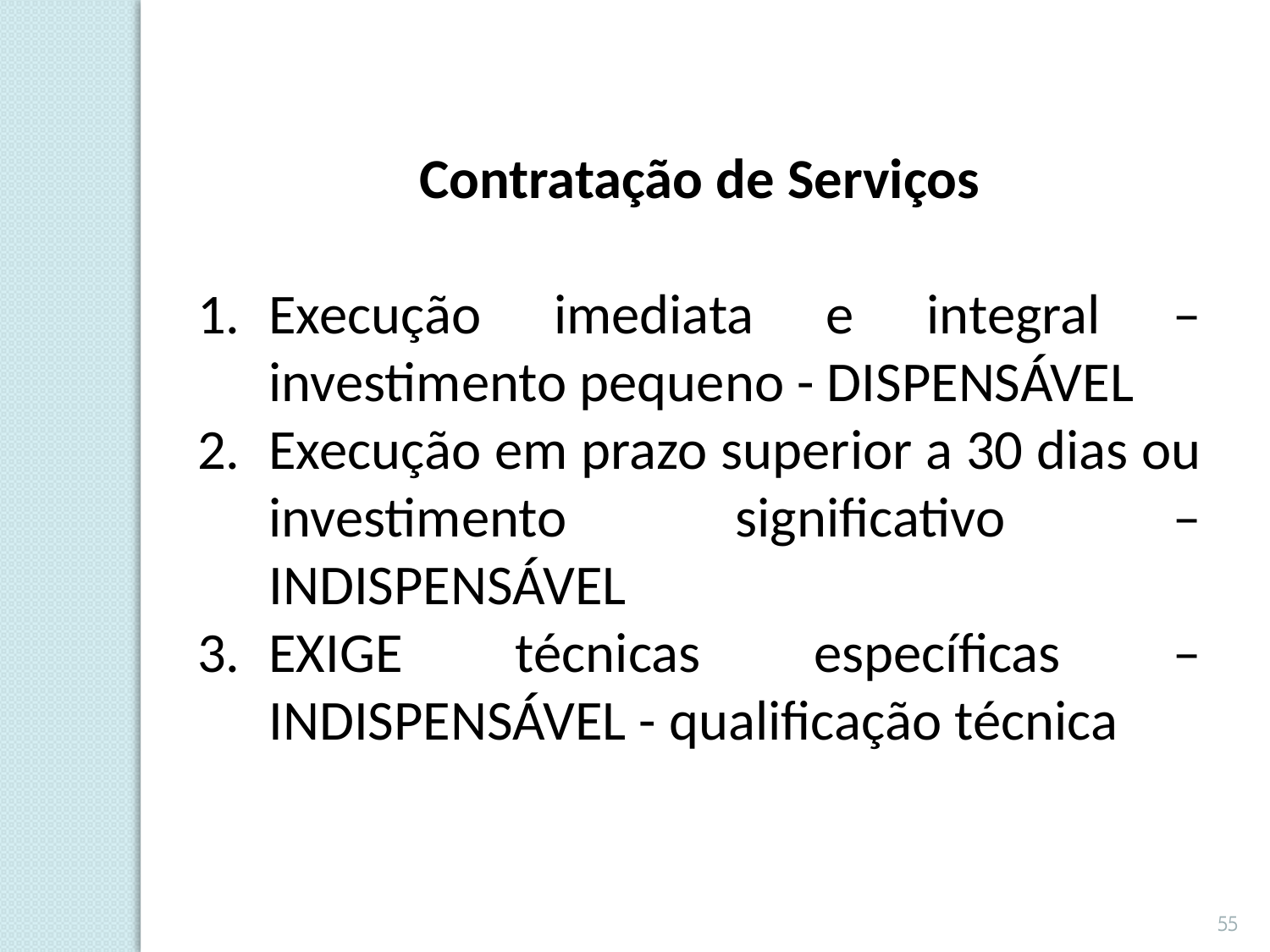

Contratação de Serviços

Execução imediata e integral – investimento pequeno - DISPENSÁVEL
Execução em prazo superior a 30 dias ou investimento significativo – INDISPENSÁVEL
EXIGE técnicas específicas – INDISPENSÁVEL - qualificação técnica
55